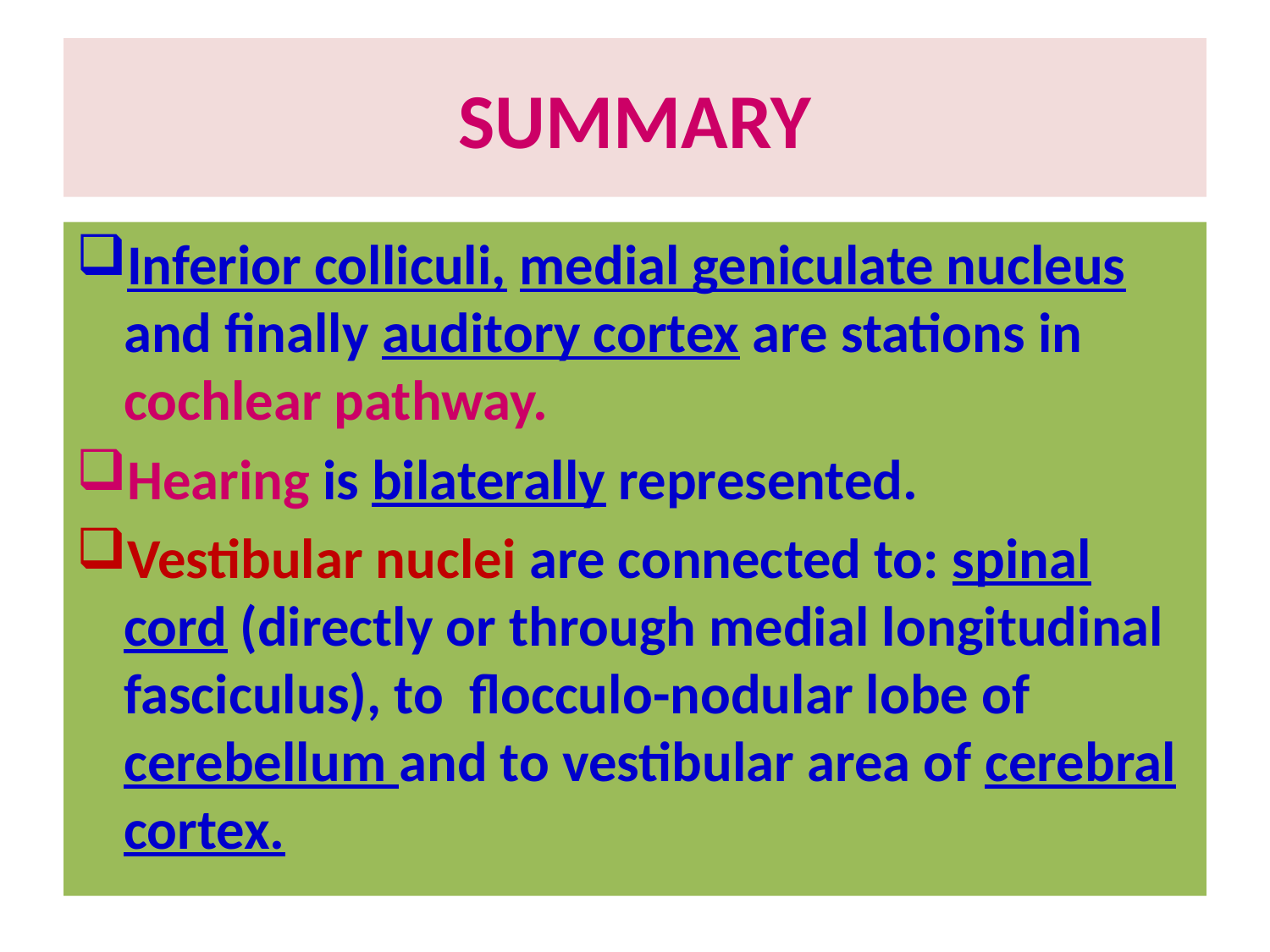

# SUMMARY
Inferior colliculi, medial geniculate nucleus and finally auditory cortex are stations in cochlear pathway.
Hearing is bilaterally represented.
Vestibular nuclei are connected to: spinal cord (directly or through medial longitudinal fasciculus), to  flocculo-nodular lobe of cerebellum and to vestibular area of cerebral cortex.